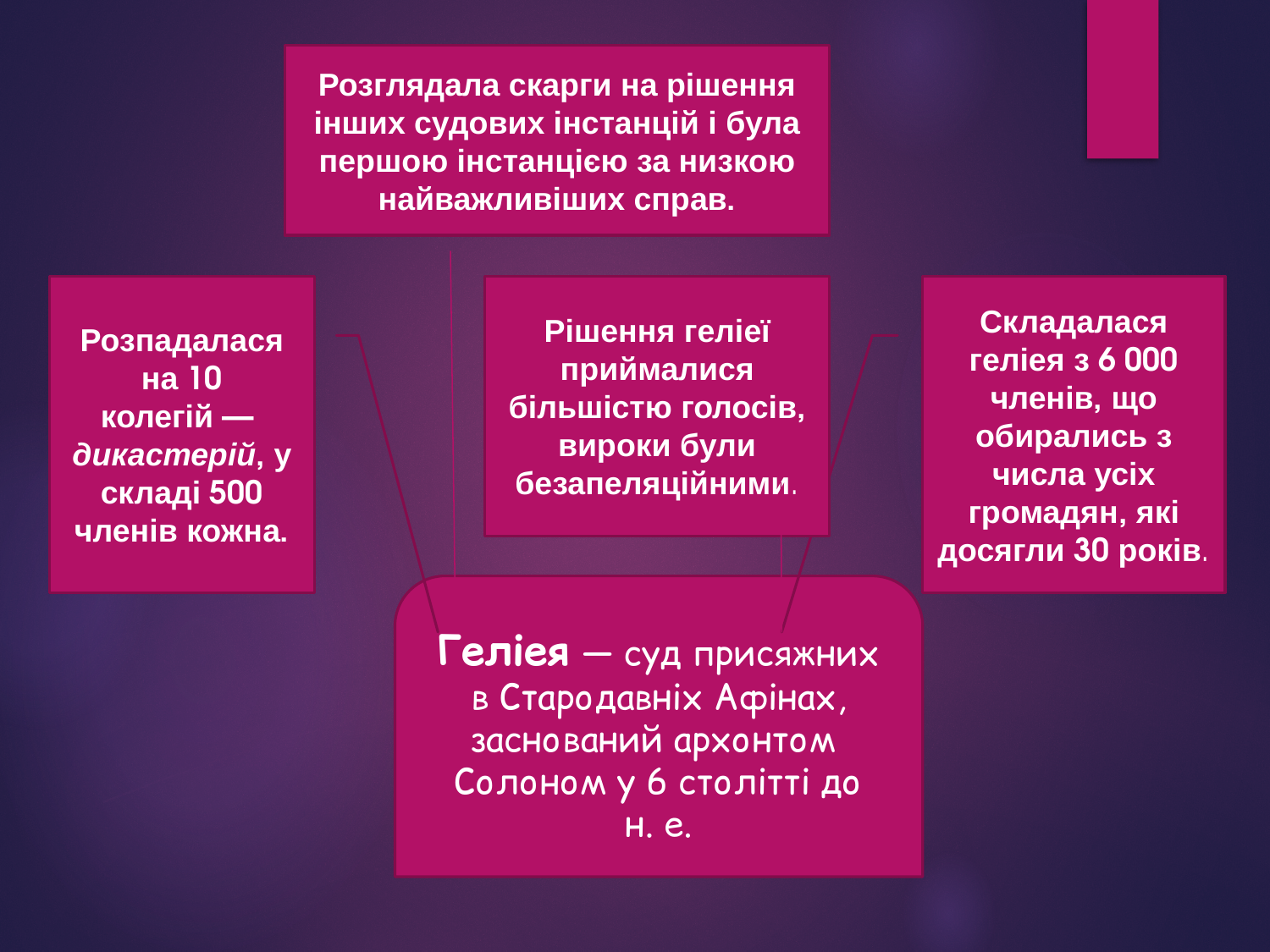

Розглядала скарги на рішення інших судових інстанцій і була першою інстанцією за низкою найважливіших справ.
Розпадалася на 10 колегій —
дикастерій, у складі 500 членів кожна.
Рішення геліеї приймалися більшістю голосів, вироки були безапеляційними.
Складалася геліея з 6 000 членів, що обирались з числа усіх громадян, які досягли 30 років.
Геліея — суд присяжних в Стародавніх Афінах, заснований архонтом
Солоном у 6 столітті до н. е.